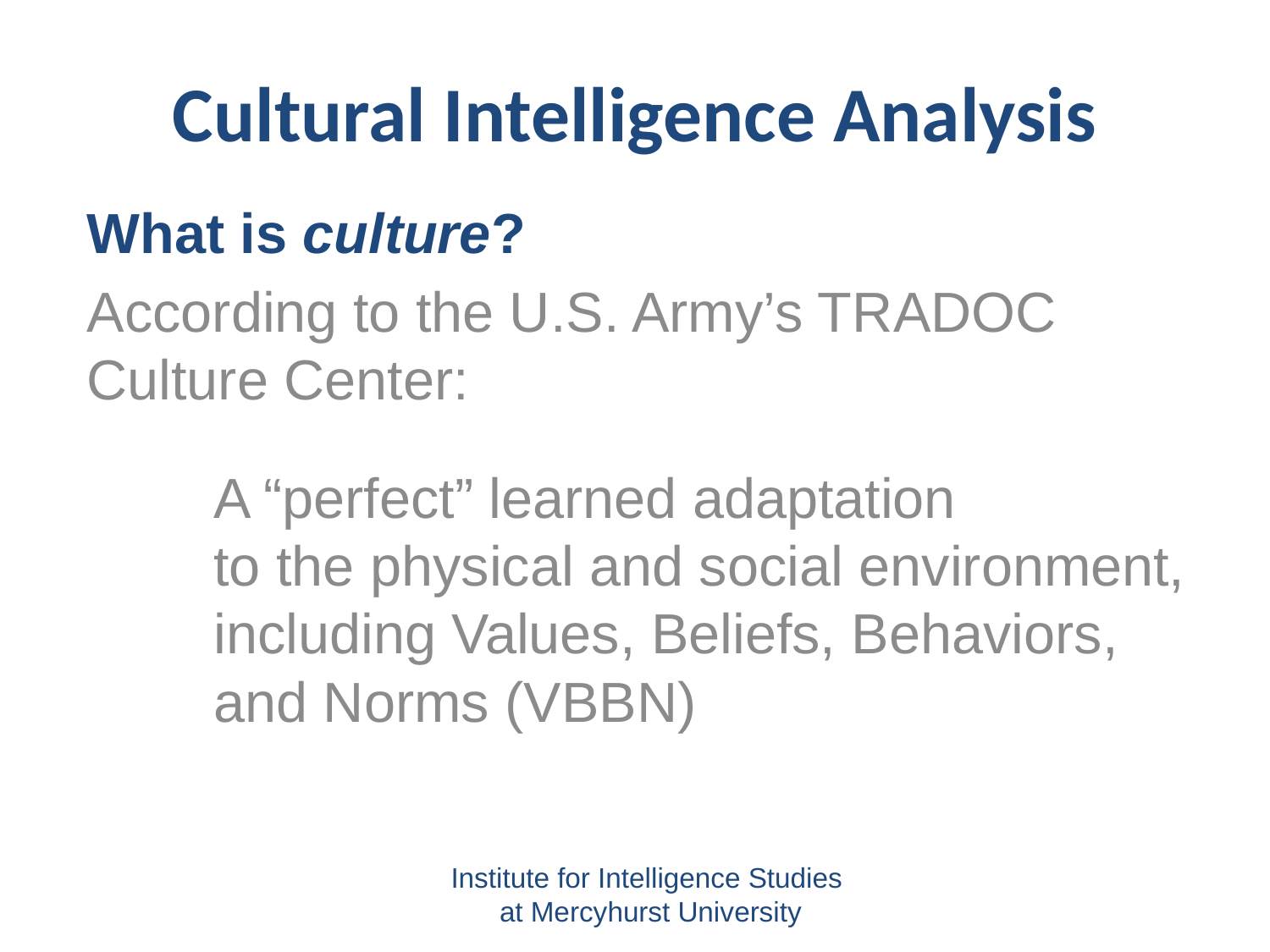

# Cultural Intelligence Analysis
What is culture?
According to the U.S. Army’s TRADOC Culture Center:

	A “perfect” learned adaptation
	to the physical and social environment, 	including Values, Beliefs, Behaviors, 	and Norms (VBBN)
Institute for Intelligence Studies
at Mercyhurst University